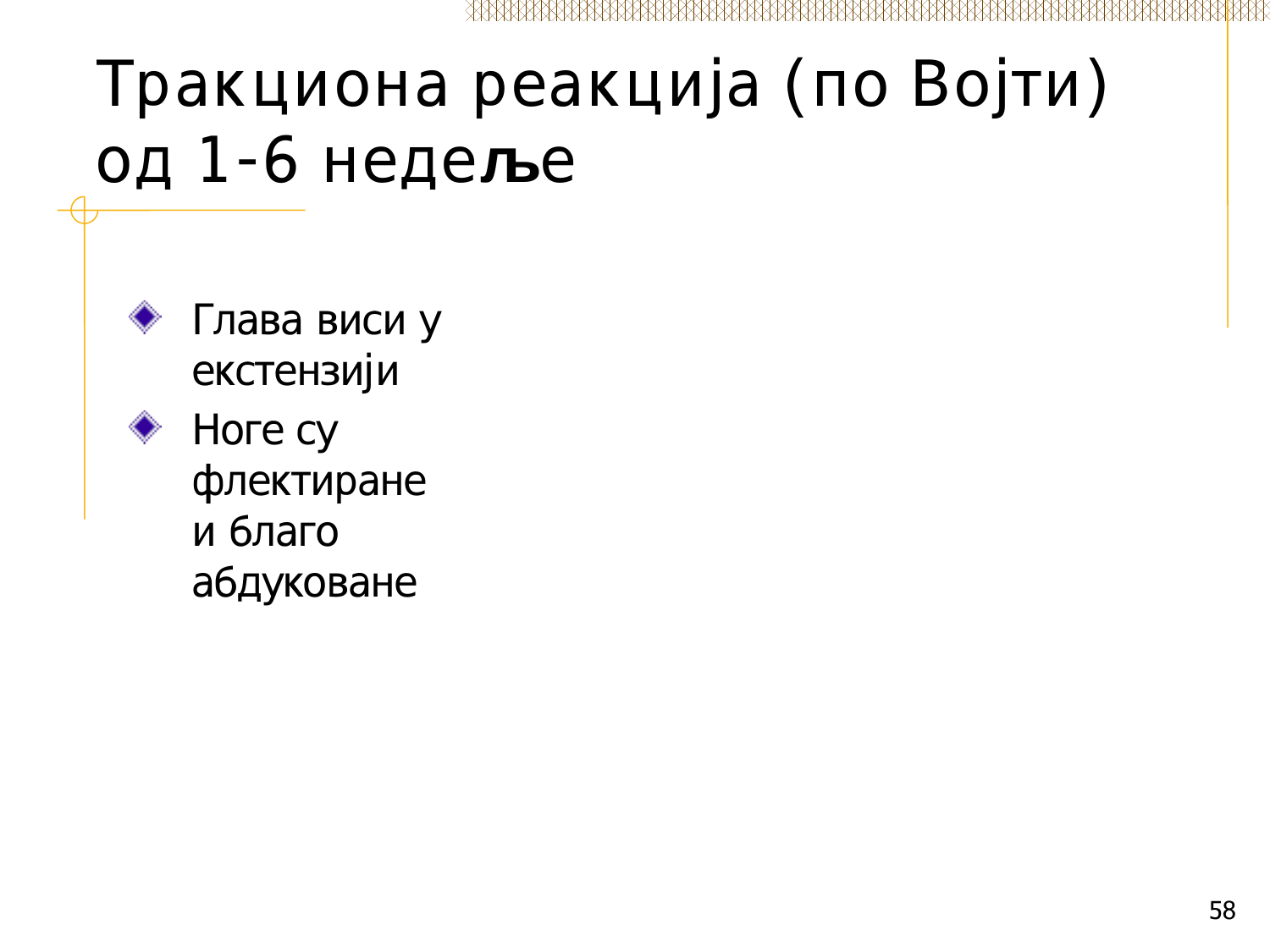

# Тракциона реакција (по Војти) од 1-6 недеље
Глава виси у екстензији
Ноге су флектиране и благо абдуковане

58